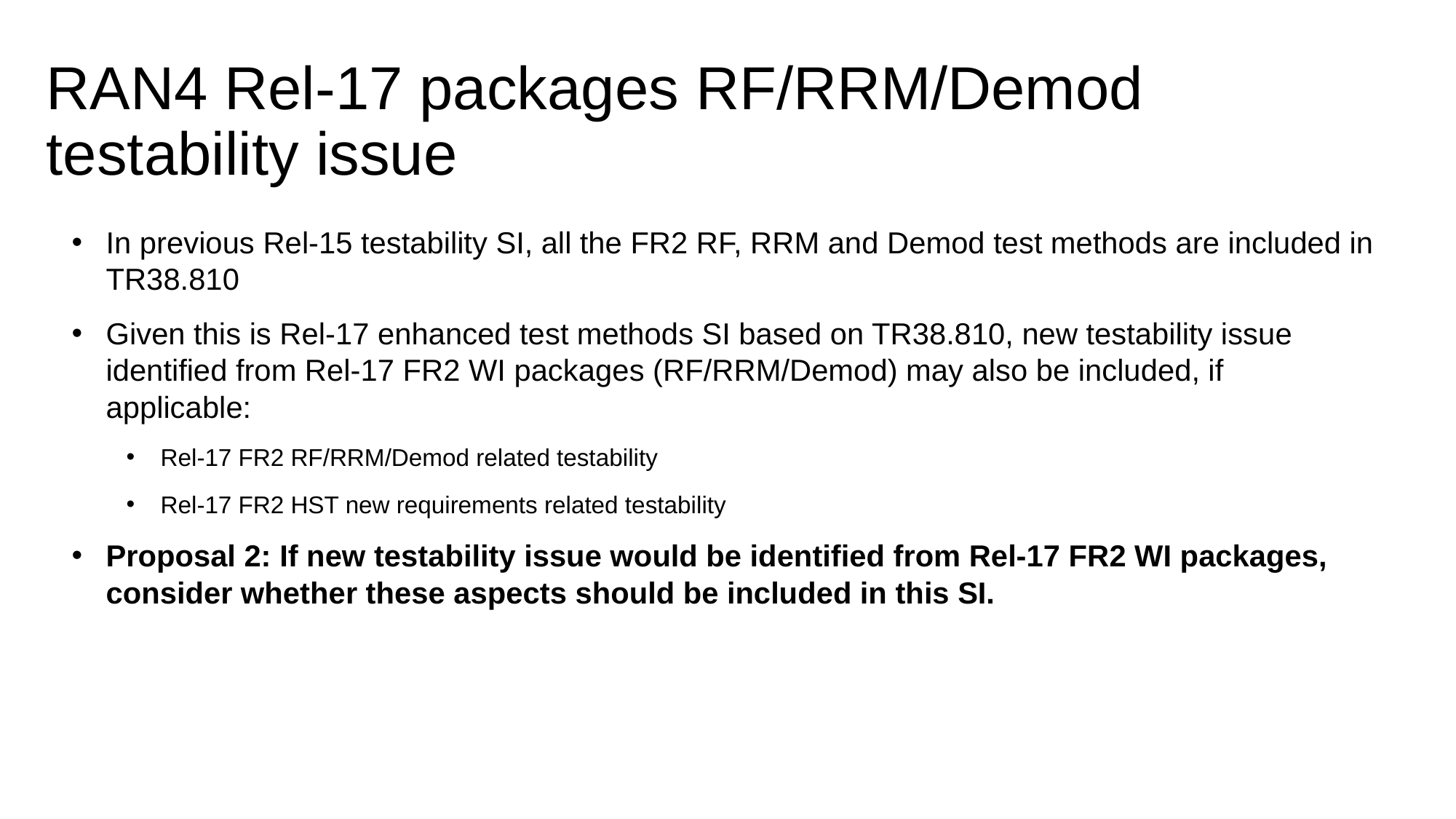

# RAN4 Rel-17 packages RF/RRM/Demod testability issue
In previous Rel-15 testability SI, all the FR2 RF, RRM and Demod test methods are included in TR38.810
Given this is Rel-17 enhanced test methods SI based on TR38.810, new testability issue identified from Rel-17 FR2 WI packages (RF/RRM/Demod) may also be included, if applicable:
Rel-17 FR2 RF/RRM/Demod related testability
Rel-17 FR2 HST new requirements related testability
Proposal 2: If new testability issue would be identified from Rel-17 FR2 WI packages, consider whether these aspects should be included in this SI.